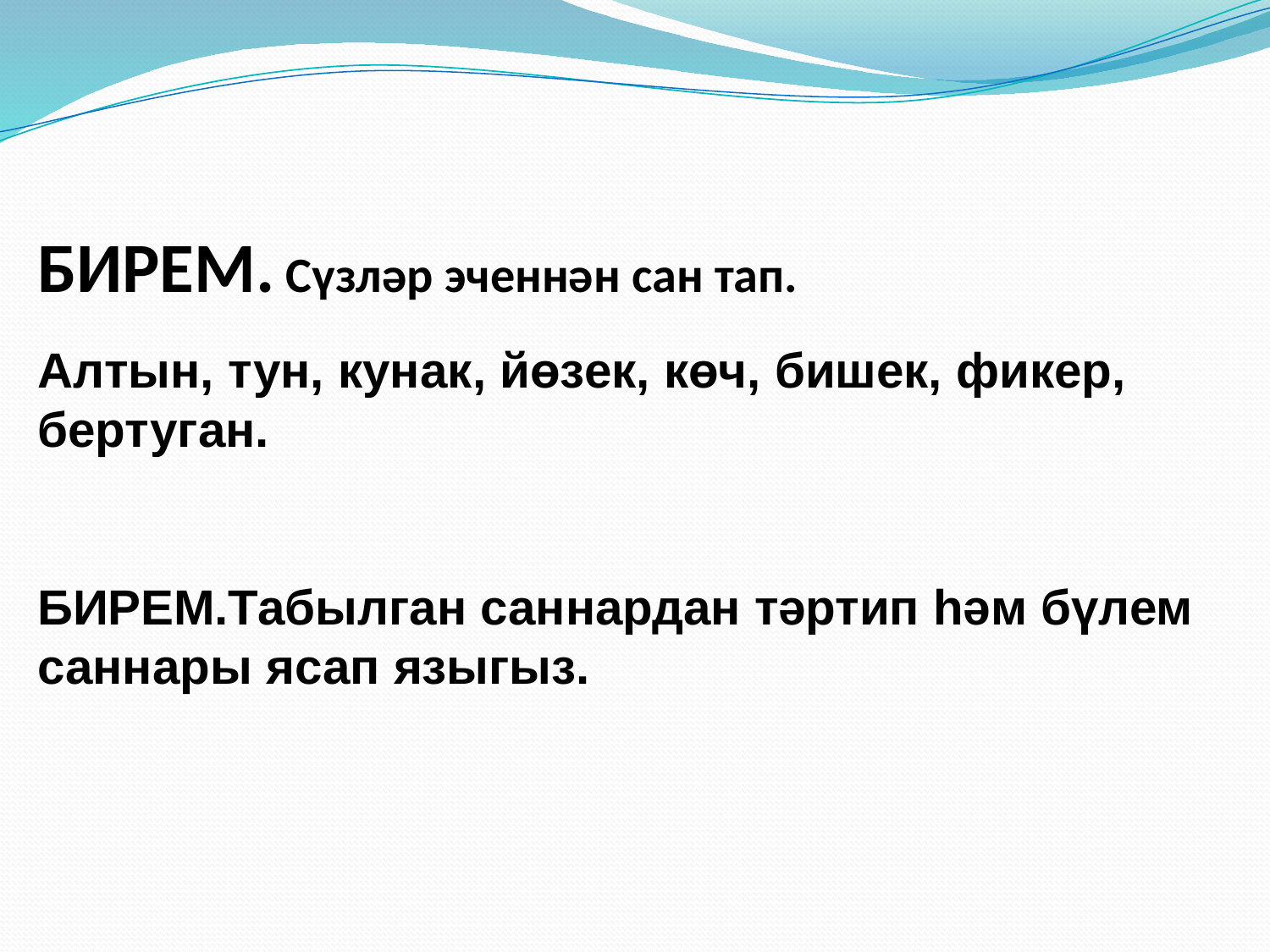

БИРЕМ. Сүзләр эченнән сан тап.

Алтын, тун, кунак, йөзек, көч, бишек, фикер, бертуган.

БИРЕМ.Табылган саннардан тәртип һәм бүлем саннары ясап языгыз.